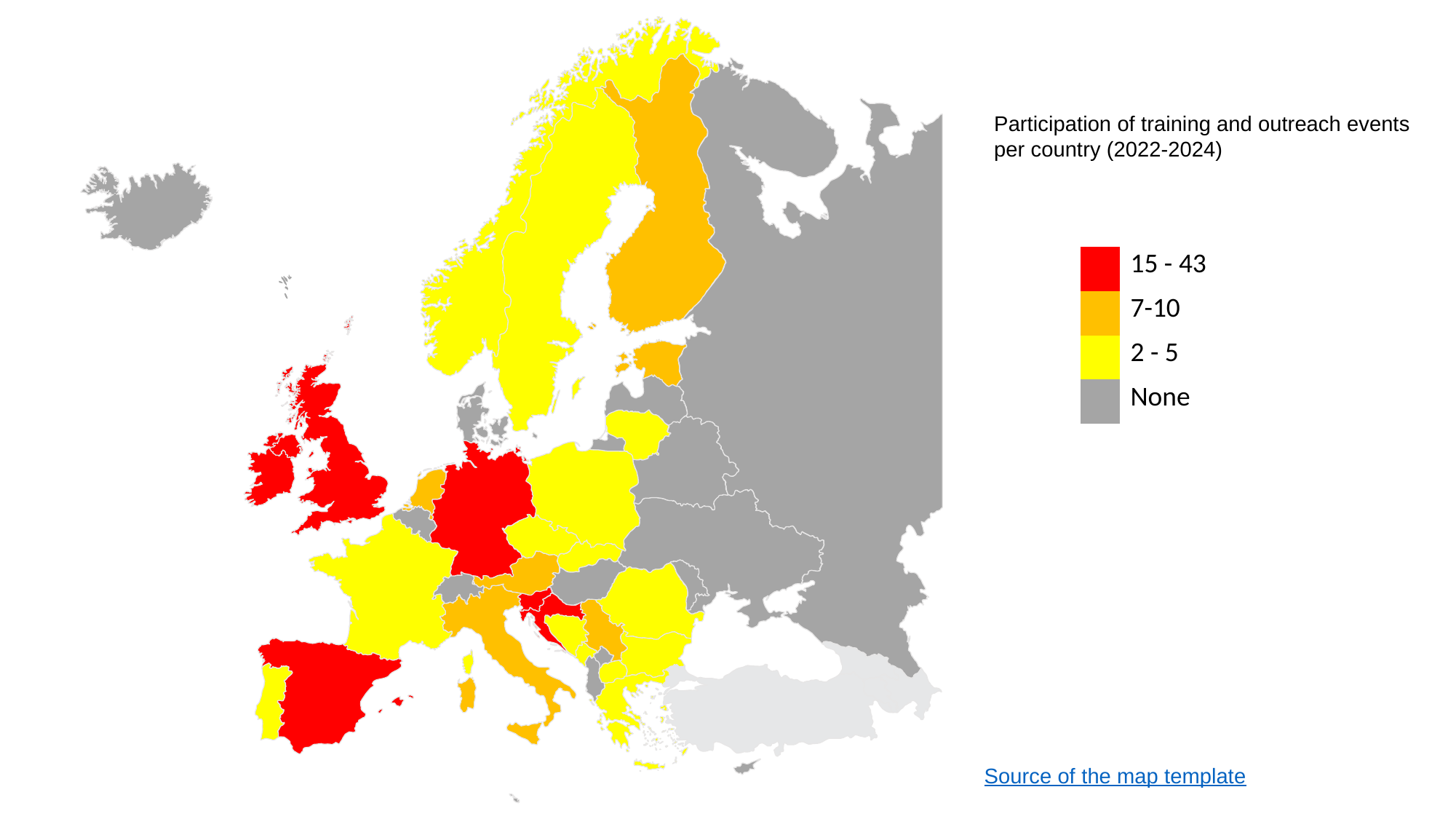

Participation of training and outreach events per country (2022-2024)
|  | 15 - 43 |
| --- | --- |
|  | 7-10 |
|  | 2 - 5 |
|  | None |
Source of the map template